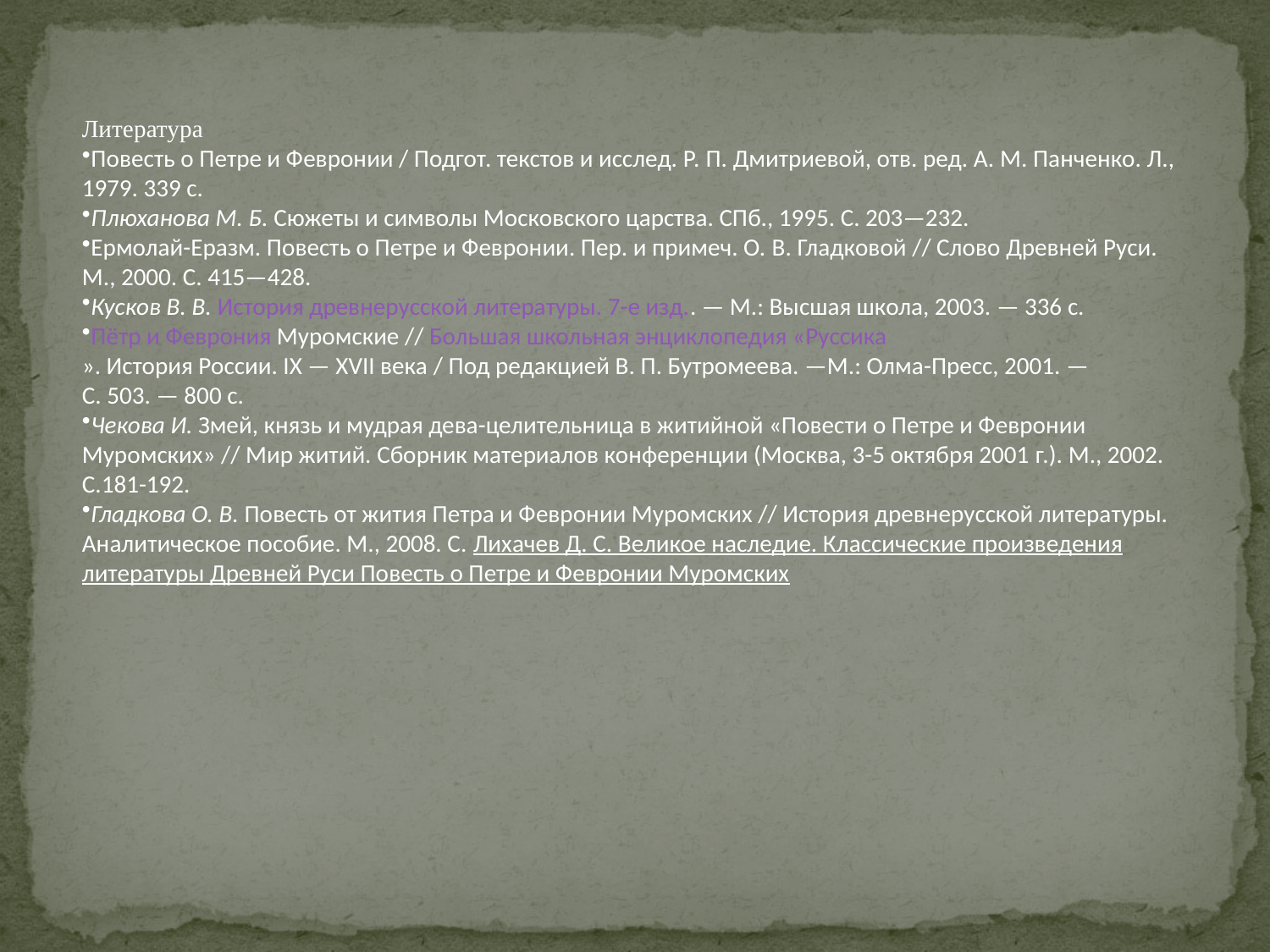

Литература
Повесть о Петре и Февронии / Подгот. текстов и исслед. Р. П. Дмитриевой, отв. ред. А. М. Панченко. Л., 1979. 339 с.
Плюханова М. Б. Сюжеты и символы Московского царства. СПб., 1995. С. 203—232.
Ермолай-Еразм. Повесть о Петре и Февронии. Пер. и примеч. О. В. Гладковой // Слово Древней Руси. М., 2000. С. 415—428.
Кусков В. В. История древнерусской литературы. 7-е изд.. — М.: Высшая школа, 2003. — 336 с.
Пётр и Феврония Муромские // Большая школьная энциклопедия «Руссика». История России. IX — XVII века / Под редакцией В. П. Бутромеева. —М.: Олма-Пресс, 2001. — С. 503. — 800 с.
Чекова И. Змей, князь и мудрая дева-целительница в житийной «Повести о Петре и Февронии Муромских» // Мир житий. Сборник материалов конференции (Москва, 3-5 октября 2001 г.). М., 2002. С.181-192.
Гладкова О. В. Повесть от жития Петра и Февронии Муромских // История древнерусской литературы. Аналитическое пособие. М., 2008. С. Лихачев Д. С. Великое наследие. Классические произведения литературы Древней Руси Повесть о Петре и Февронии Муромских